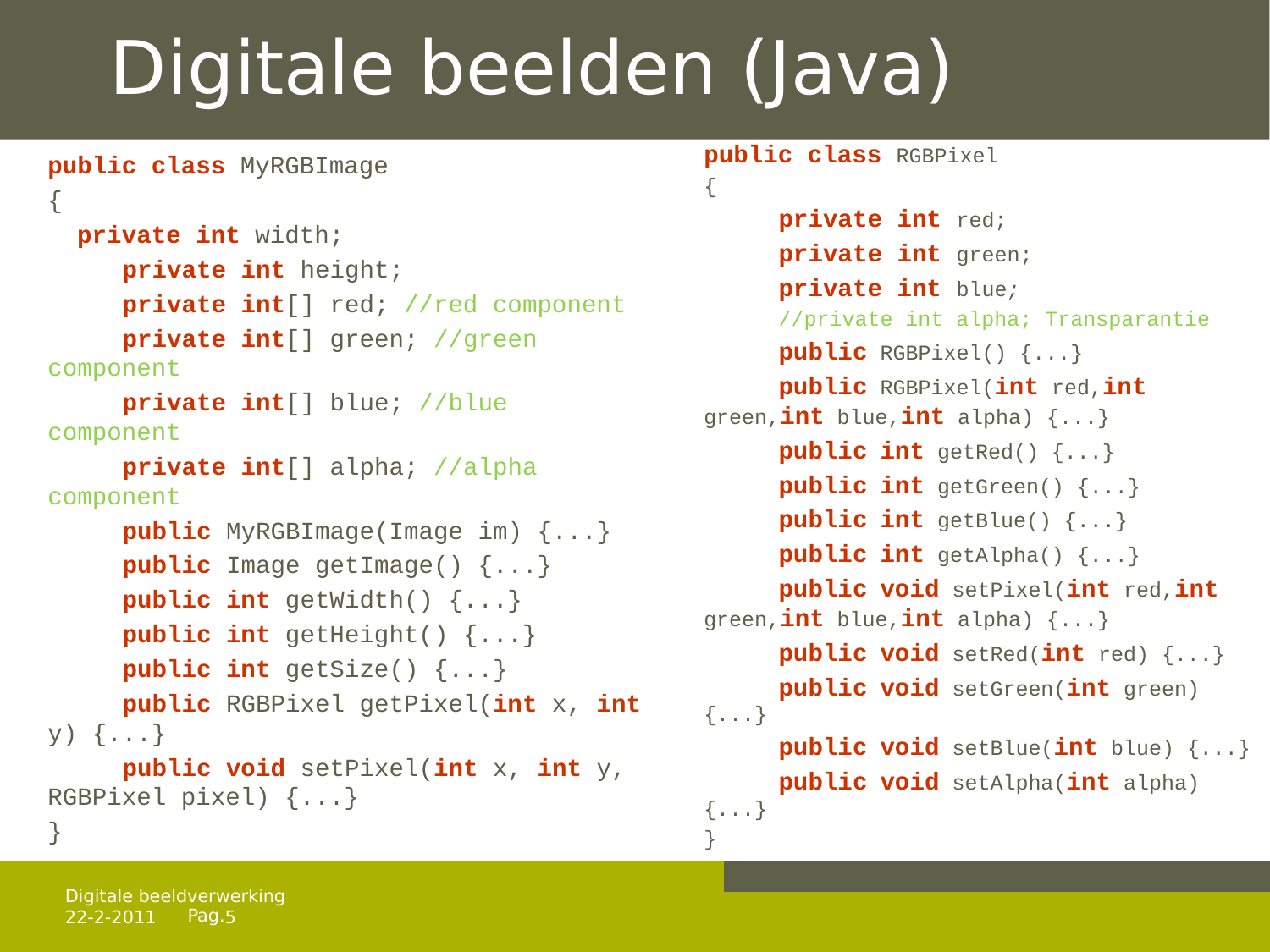

# Digitale beelden (Java)
public class RGBPixel
{
	private int red;
	private int green;
	private int blue;
	//private int alpha; Transparantie
	public RGBPixel() {...}
	public RGBPixel(int red,int green,int blue,int alpha) {...}
	public int getRed() {...}
	public int getGreen() {...}
	public int getBlue() {...}
	public int getAlpha() {...}
	public void setPixel(int red,int green,int blue,int alpha) {...}
	public void setRed(int red) {...}
	public void setGreen(int green) {...}
	public void setBlue(int blue) {...}
	public void setAlpha(int alpha) {...}
}

public class MyRGBImage
{
  private int width;
	private int height;
	private int[] red; //red component
	private int[] green; //green component
	private int[] blue; //blue component
	private int[] alpha; //alpha component
	public MyRGBImage(Image im) {...}
	public Image getImage() {...}
	public int getWidth() {...}
	public int getHeight() {...}
	public int getSize() {...}
	public RGBPixel getPixel(int x, int y) {...}
	public void setPixel(int x, int y, RGBPixel pixel) {...}
}

Digitale beeldverwerking
22-2-2011
5